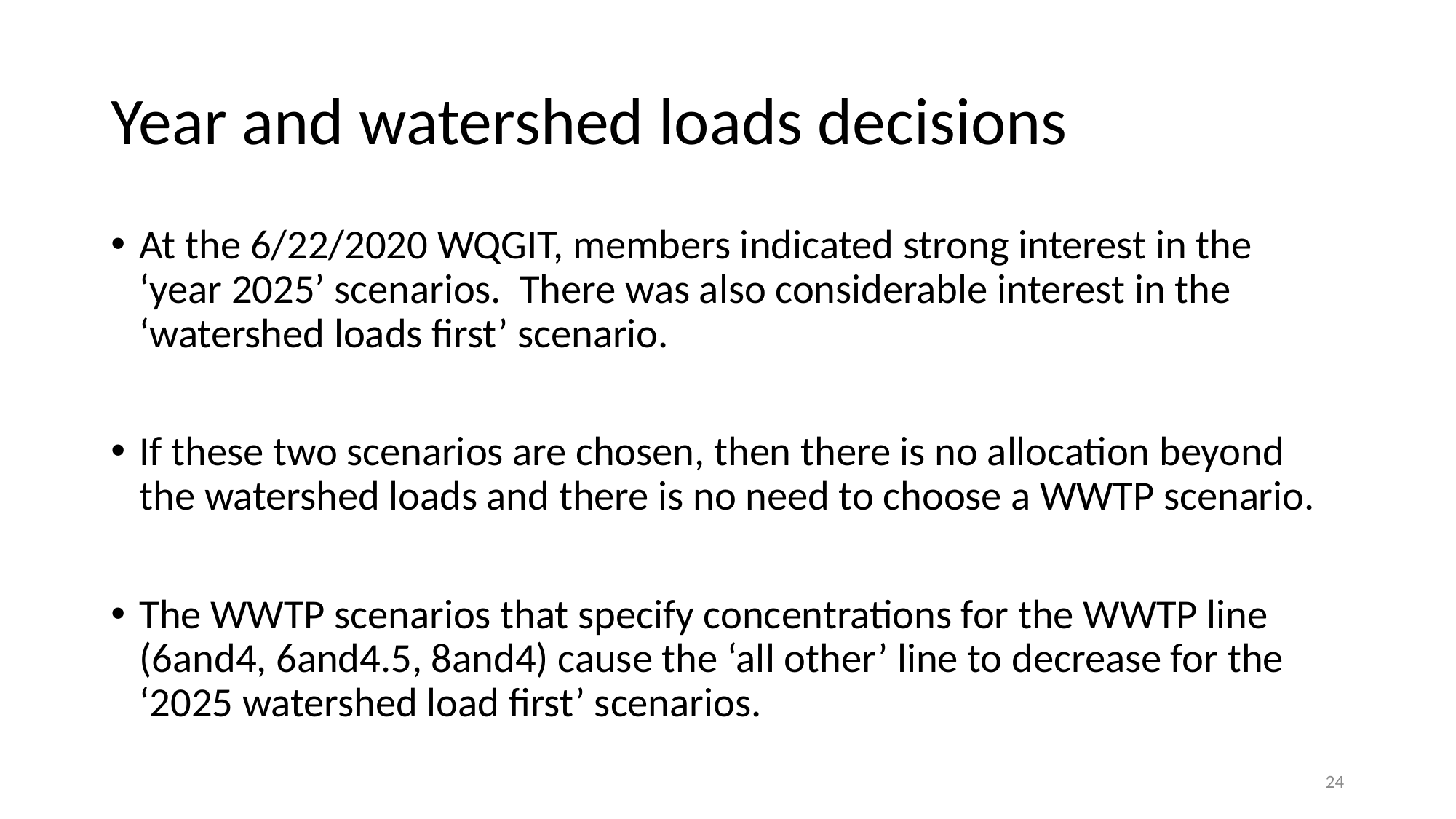

# Year and watershed loads decisions
At the 6/22/2020 WQGIT, members indicated strong interest in the ‘year 2025’ scenarios.  There was also considerable interest in the ‘watershed loads first’ scenario.

If these two scenarios are chosen, then there is no allocation beyond the watershed loads and there is no need to choose a WWTP scenario.

The WWTP scenarios that specify concentrations for the WWTP line (6and4, 6and4.5, 8and4) cause the ‘all other’ line to decrease for the ‘2025 watershed load first’ scenarios.
24